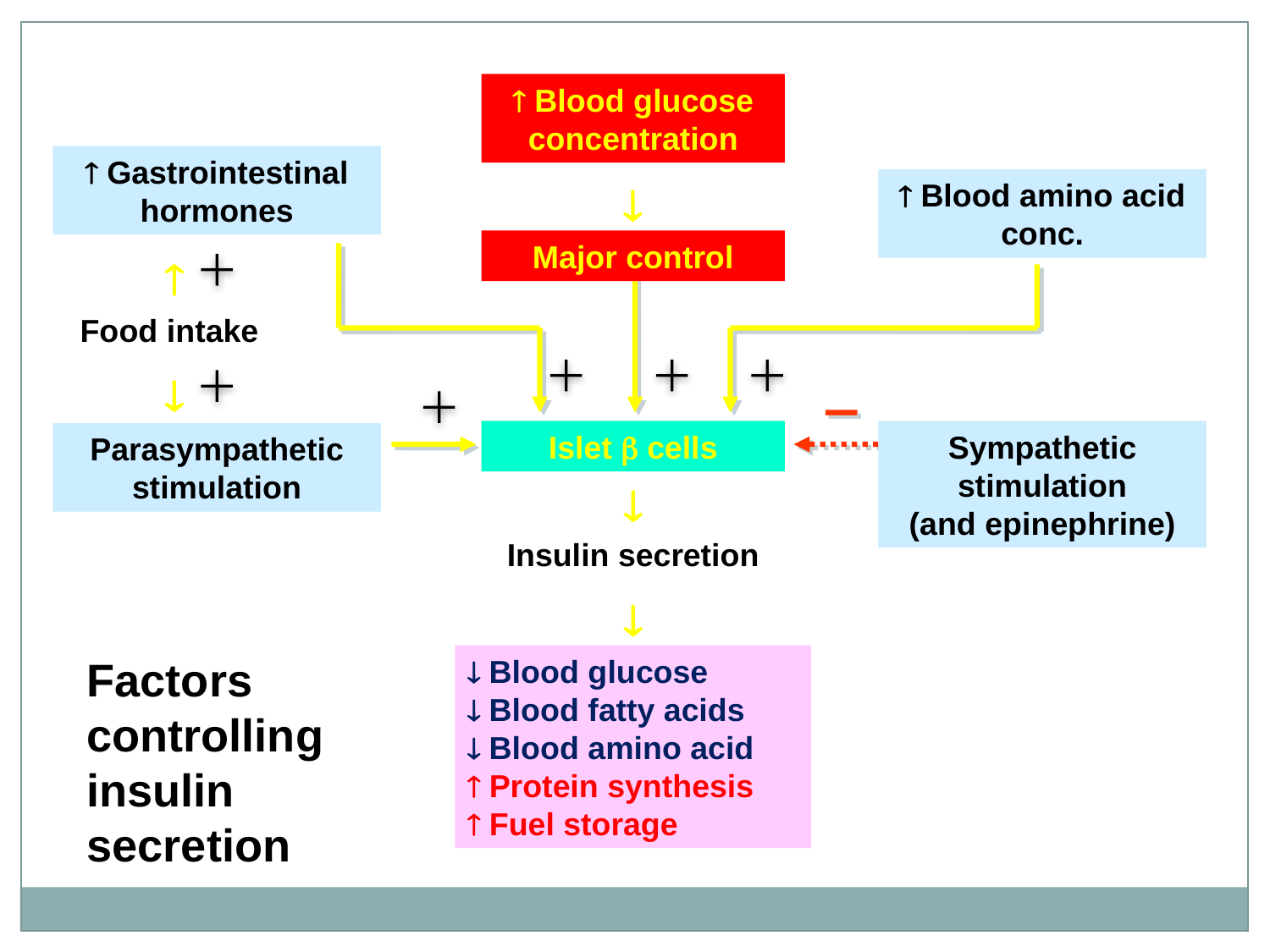

↑ Blood glucose concentration
↑ Gastrointestinal hormones
↓
↑ Blood amino acid conc.
Major control
↑

Food intake

↓

Islet β cells
Sympathetic stimulation
(and epinephrine)
Parasympathetic stimulation

↓
Insulin secretion
↓
Factors controlling insulin secretion
↓ Blood glucose
↓ Blood fatty acids
↓ Blood amino acid
↑ Protein synthesis
↑ Fuel storage